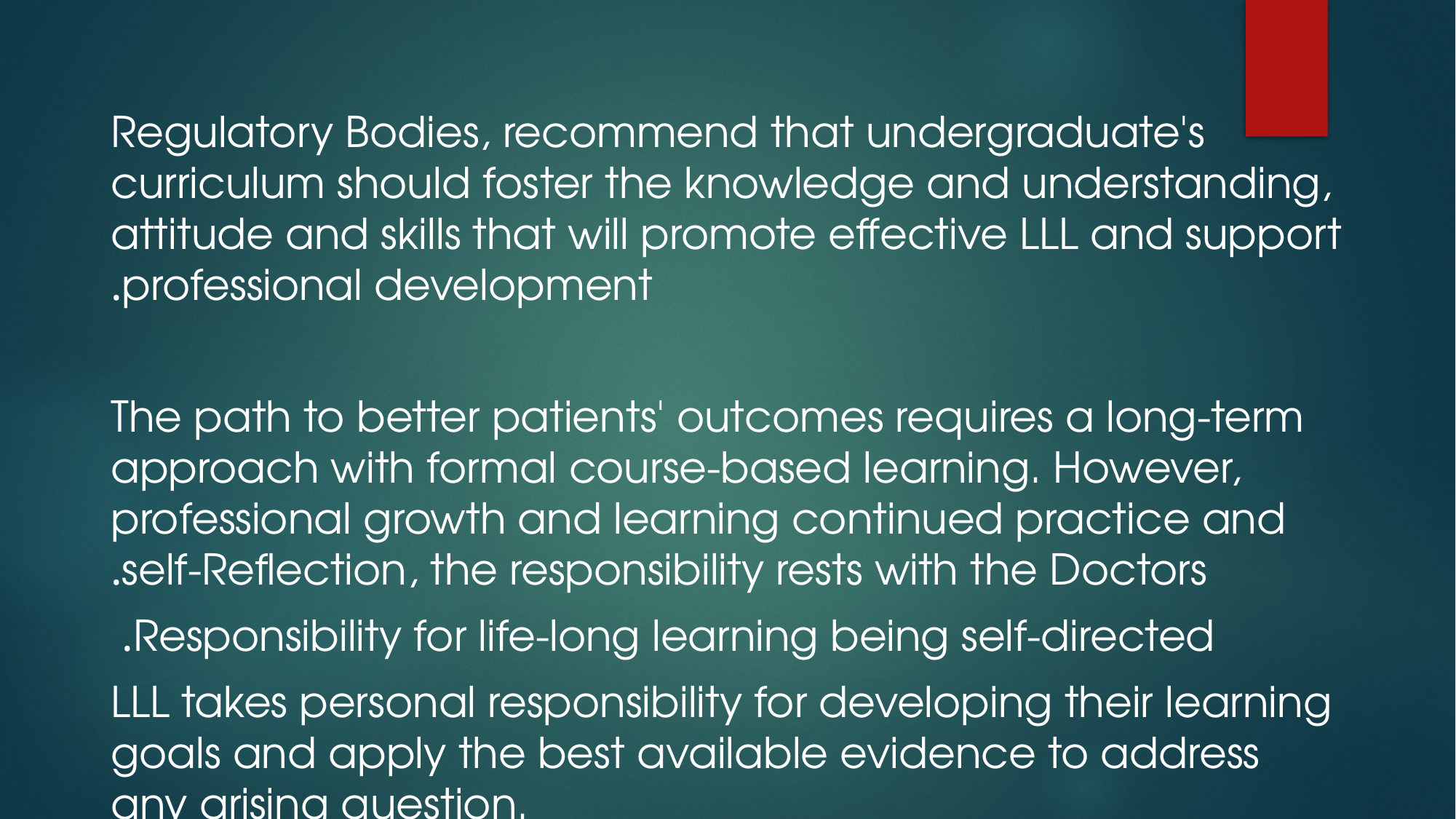

#
Regulatory Bodies, recommend that undergraduate's curriculum should foster the knowledge and understanding, attitude and skills that will promote effective LLL and support professional development.

The path to better patients' outcomes requires a long-term approach with formal course-based learning. However, professional growth and learning continued practice and self-Reflection, the responsibility rests with the Doctors.
Responsibility for life-long learning being self-directed.
LLL takes personal responsibility for developing their learning goals and apply the best available evidence to address any arising question.